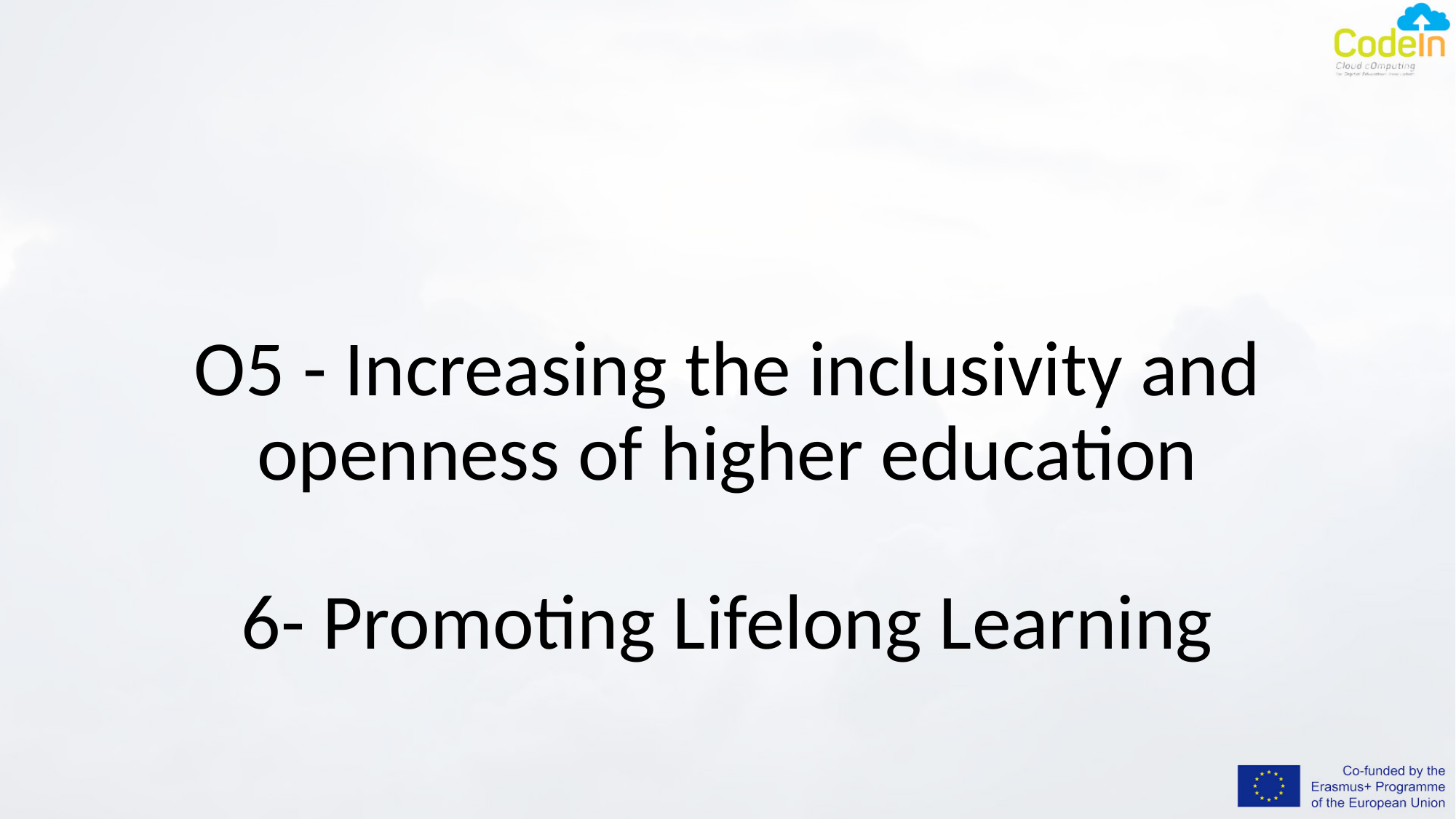

# O5 - Increasing the inclusivity and openness of higher education 6- Promoting Lifelong Learning